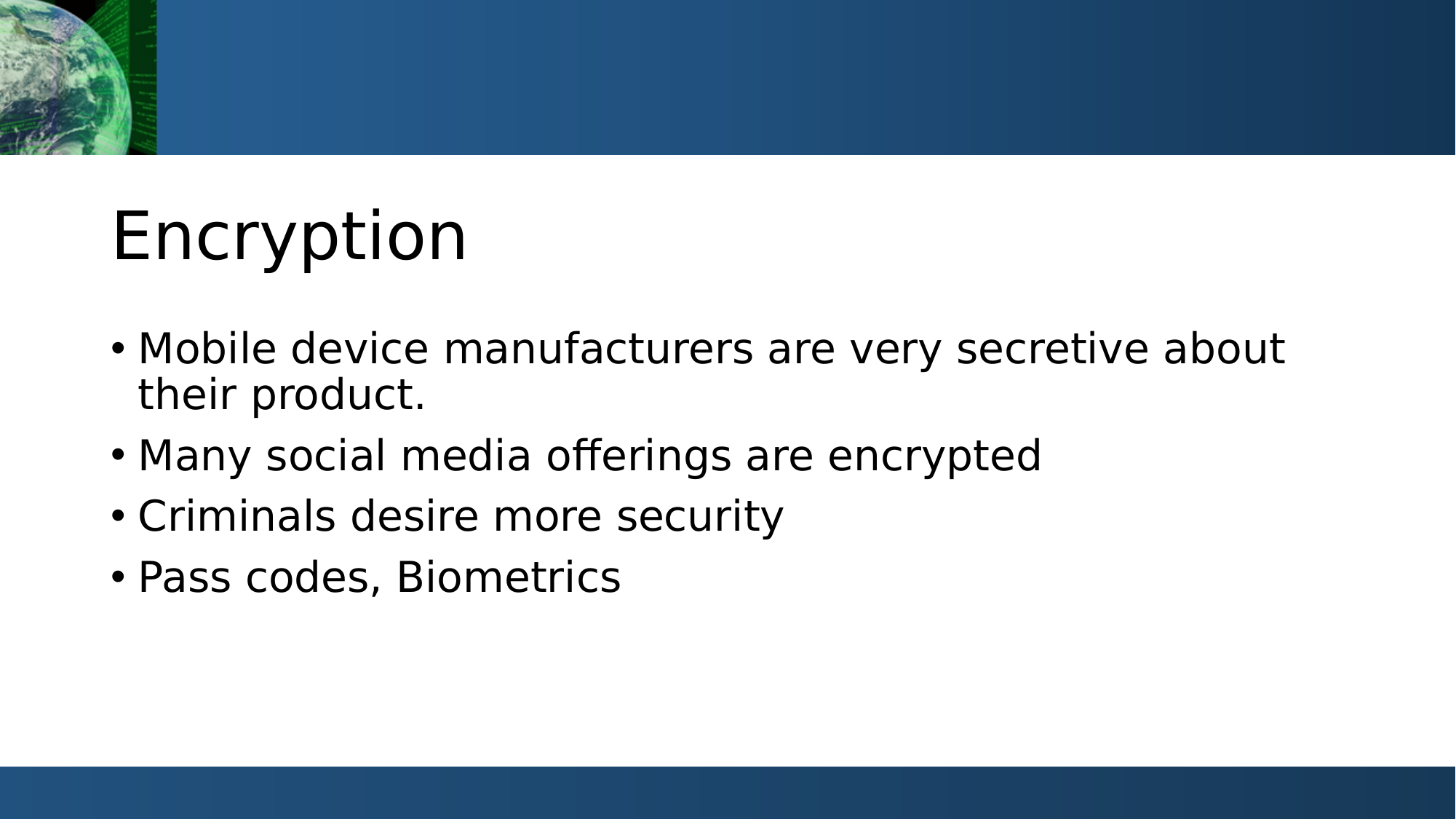

# Encryption
Mobile device manufacturers are very secretive about their product.
Many social media offerings are encrypted
Criminals desire more security
Pass codes, Biometrics